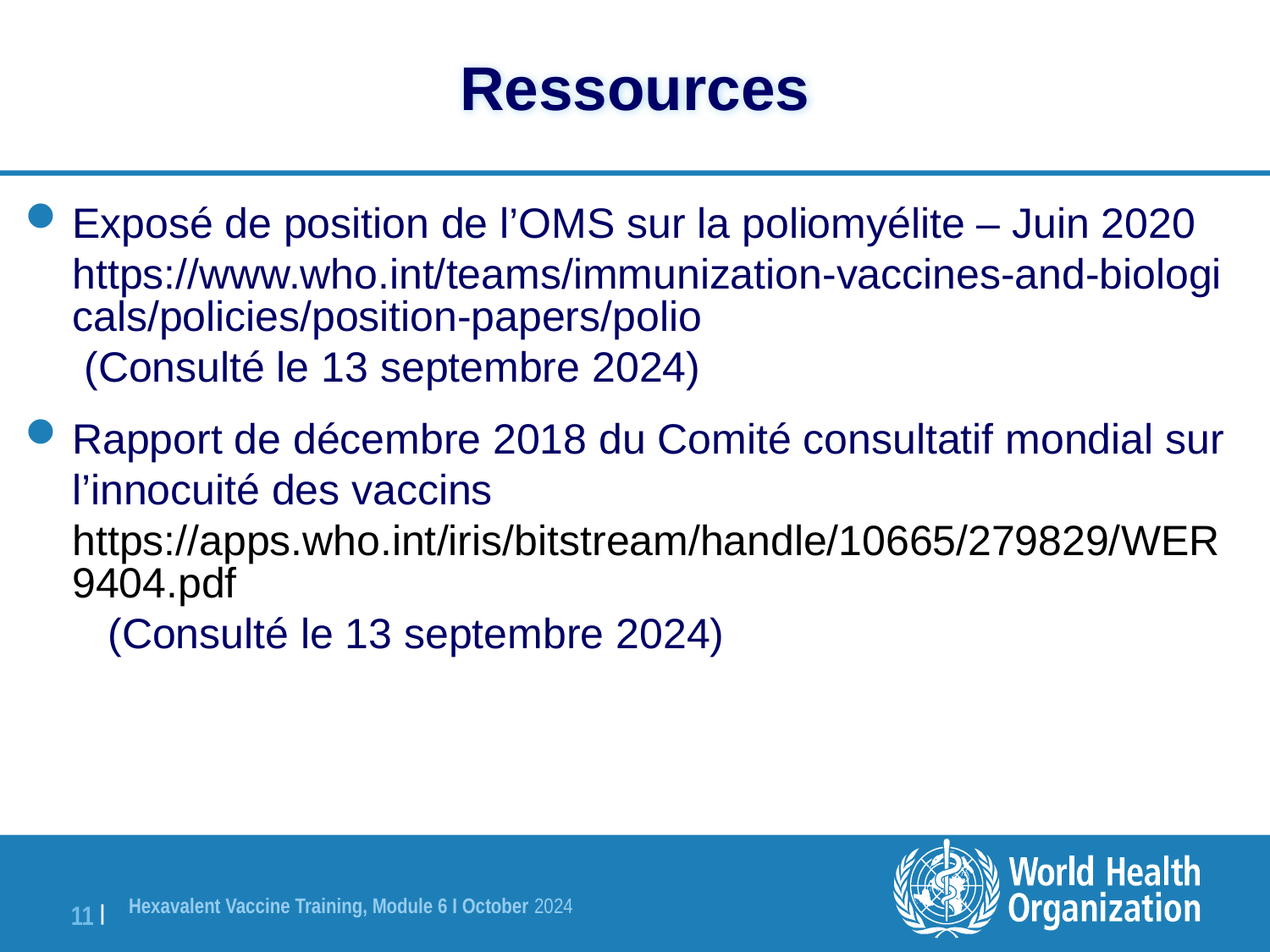

Ressources
Exposé de position de l’OMS sur la poliomyélite – Juin 2020 https://www.who.int/teams/immunization-vaccines-and-biologicals/policies/position-papers/polio (Consulté le 13 septembre 2024)
Rapport de décembre 2018 du Comité consultatif mondial sur l’innocuité des vaccins https://apps.who.int/iris/bitstream/handle/10665/279829/WER9404.pdf   (Consulté le 13 septembre 2024)